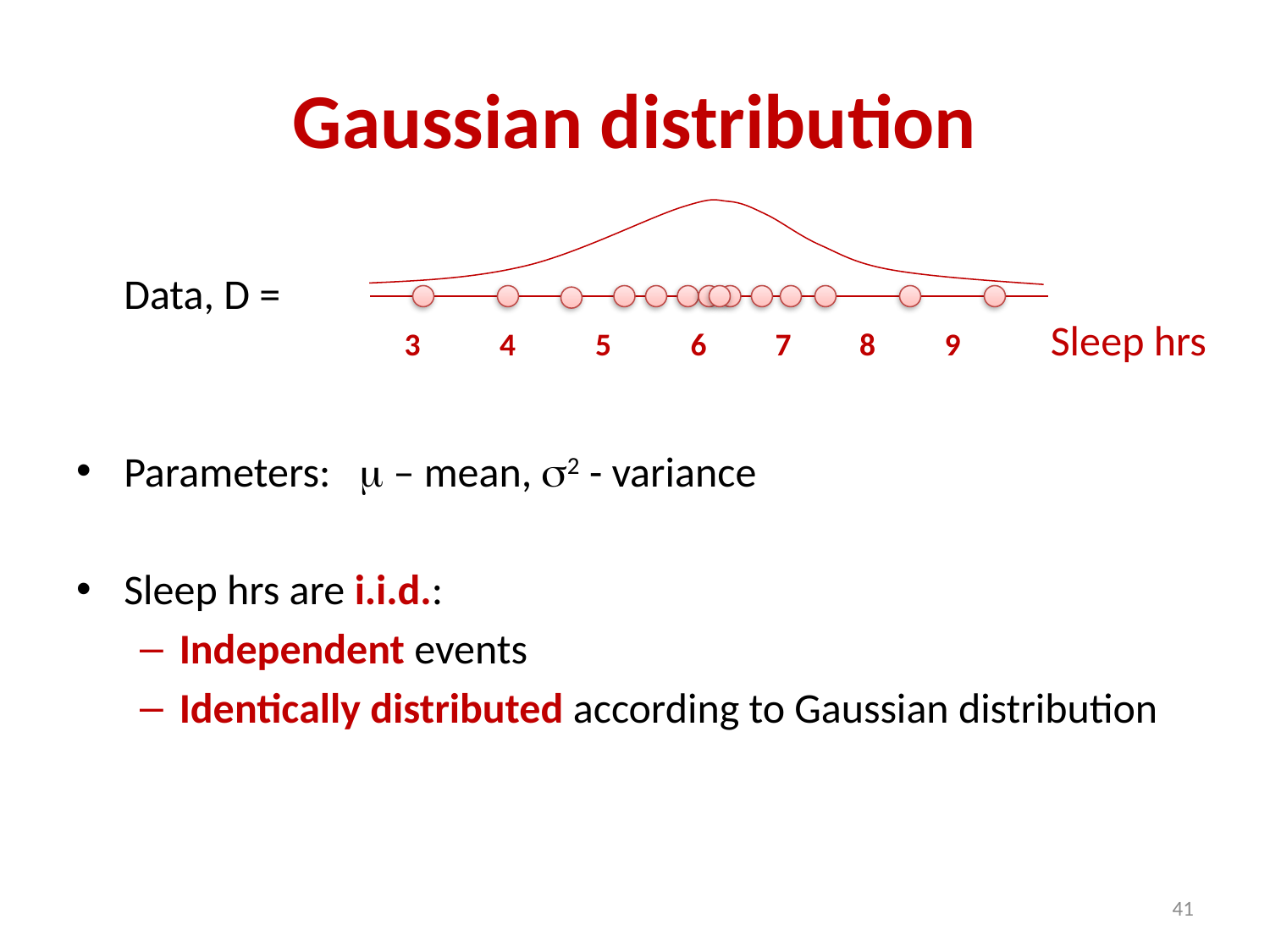

# Gaussian distribution

     Data, D =

Parameters:   μ – mean, σ2 - variance

Sleep hrs are i.i.d.:
Independent events
Identically distributed according to Gaussian distribution

Sleep hrs
3
4
5
6
7
8
9
41